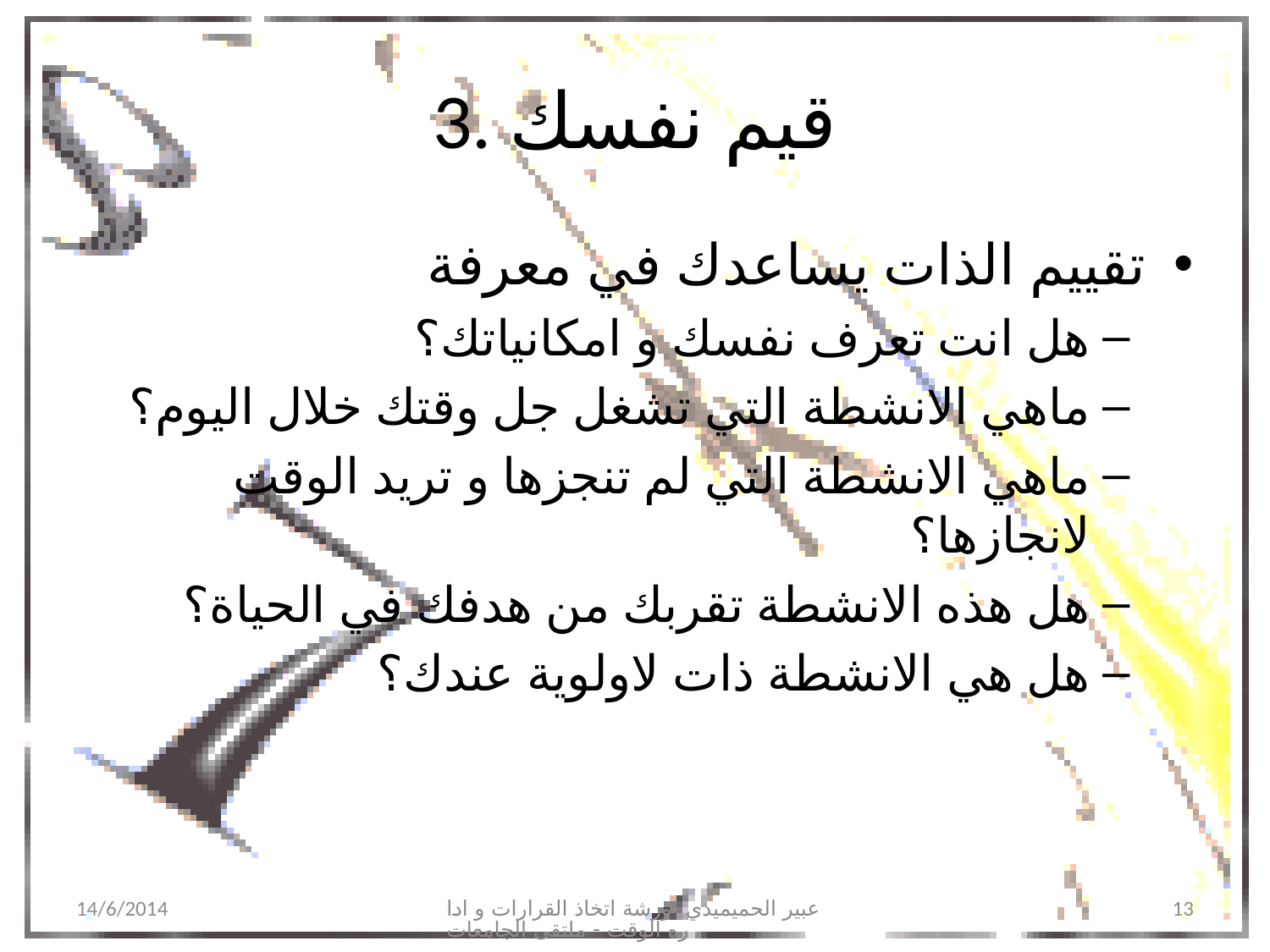

# 3. قيم نفسك
تقييم الذات يساعدك في معرفة
هل انت تعرف نفسك و امكانياتك؟
ماهي الانشطة التي تشغل جل وقتك خلال اليوم؟
ماهي الانشطة التي لم تنجزها و تريد الوقت لانجازها؟
هل هذه الانشطة تقربك من هدفك في الحياة؟
هل هي الانشطة ذات لاولوية عندك؟

14/6/2014
عبير الحميميدي -ورشة اتخاذ القرارات و اداره الوقت - ملتقى الجامعات
13